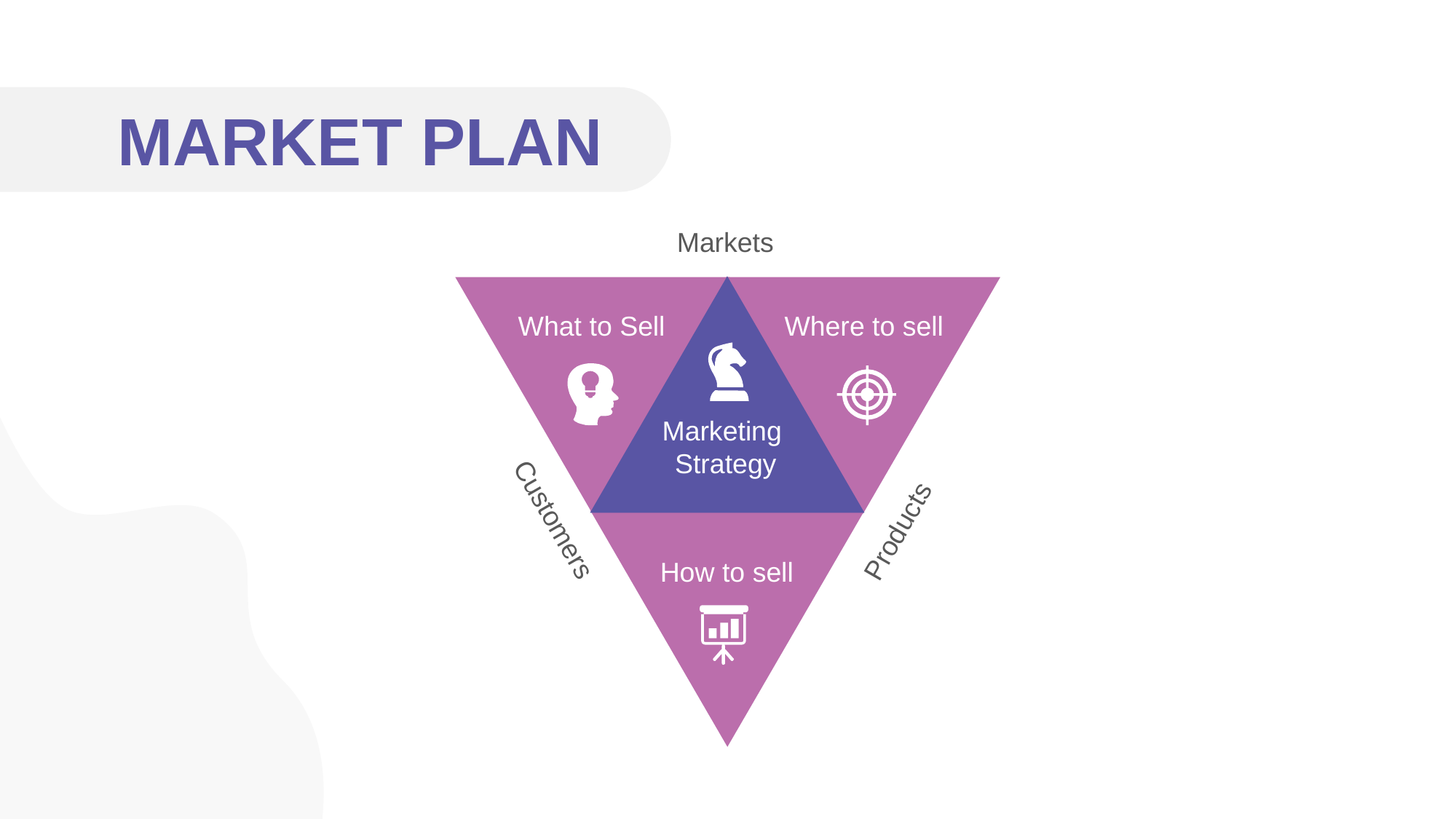

MARKET PLAN
Markets

What to Sell
Where to sell

Marketing
Strategy
Customers
Products

How to sell